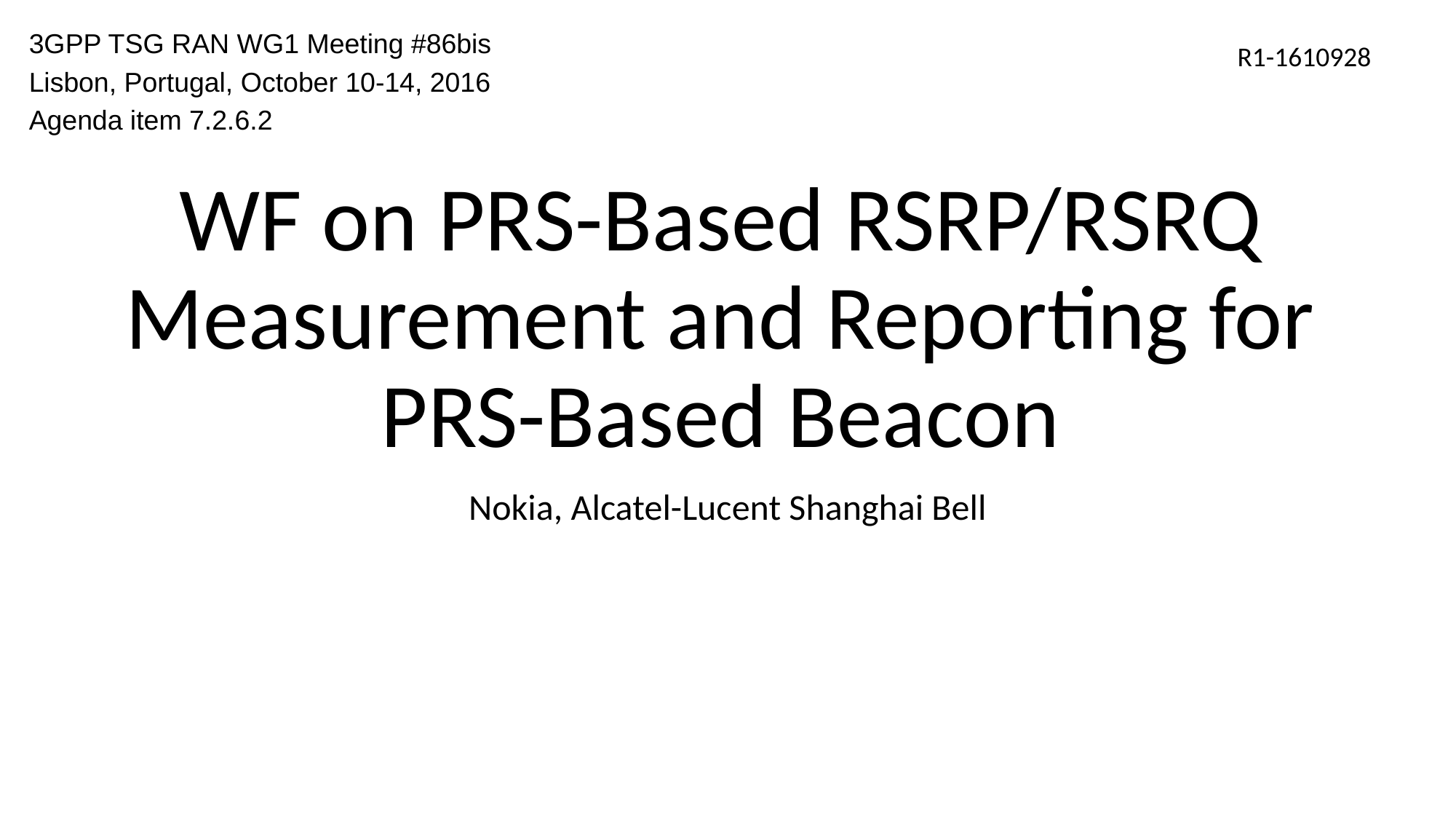

3GPP TSG RAN WG1 Meeting #86bis
Lisbon, Portugal, October 10-14, 2016
Agenda item 7.2.6.2
R1-1610928
# WF on PRS-Based RSRP/RSRQ Measurement and Reporting for PRS-Based Beacon
Nokia, Alcatel-Lucent Shanghai Bell